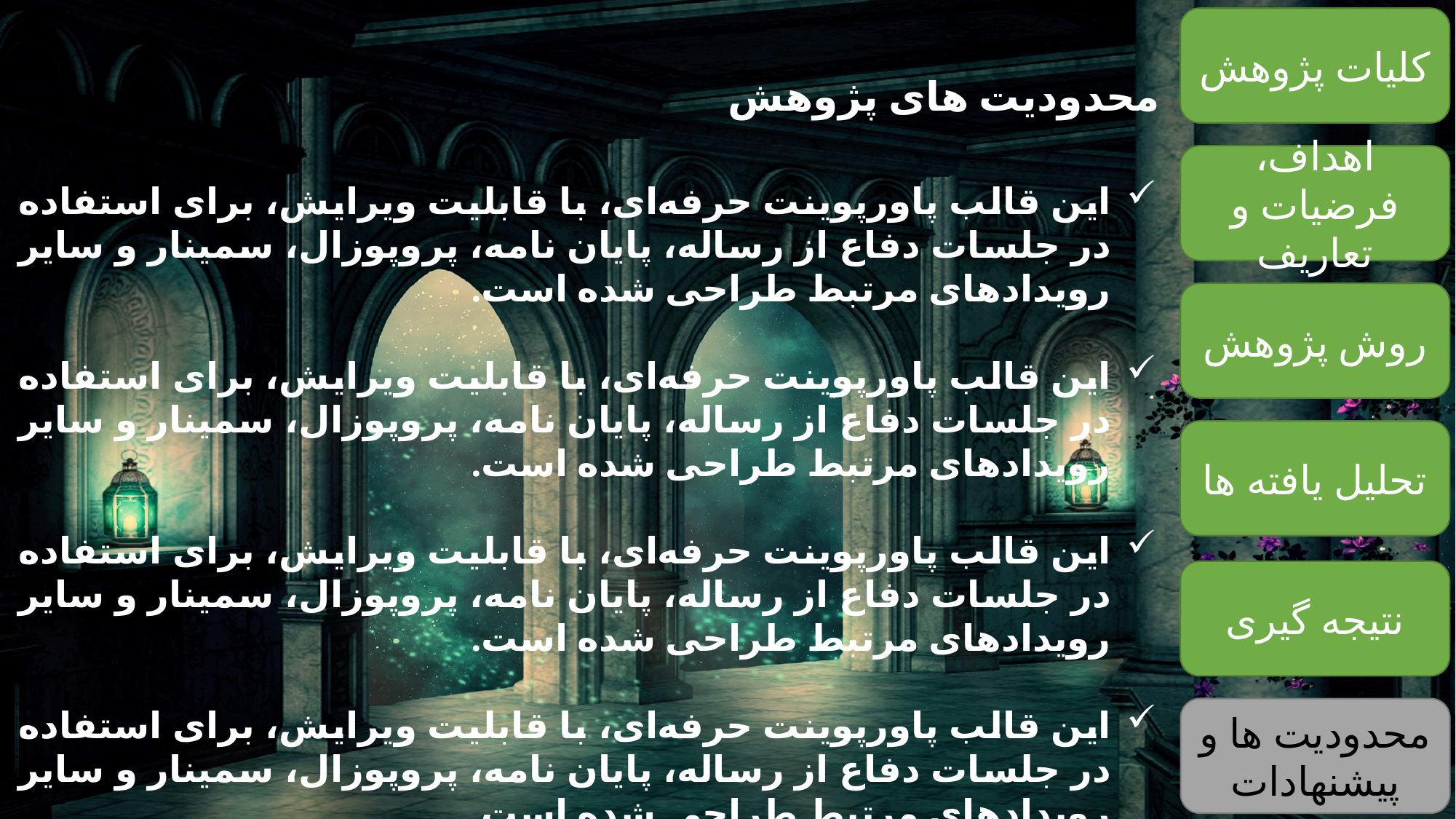

کلیات پژوهش
محدودیت های پژوهش

این قالب پاورپوینت حرفه‌ای، با قابلیت ویرایش، برای استفاده در جلسات دفاع از رساله، پایان نامه، پروپوزال، سمینار و سایر رویدادهای مرتبط طراحی شده است.

این قالب پاورپوینت حرفه‌ای، با قابلیت ویرایش، برای استفاده در جلسات دفاع از رساله، پایان نامه، پروپوزال، سمینار و سایر رویدادهای مرتبط طراحی شده است.

این قالب پاورپوینت حرفه‌ای، با قابلیت ویرایش، برای استفاده در جلسات دفاع از رساله، پایان نامه، پروپوزال، سمینار و سایر رویدادهای مرتبط طراحی شده است.

این قالب پاورپوینت حرفه‌ای، با قابلیت ویرایش، برای استفاده در جلسات دفاع از رساله، پایان نامه، پروپوزال، سمینار و سایر رویدادهای مرتبط طراحی شده است.

اهداف، فرضیات و تعاریف
روش پژوهش
تحلیل یافته ها
نتیجه گیری
محدودیت ها و پیشنهادات